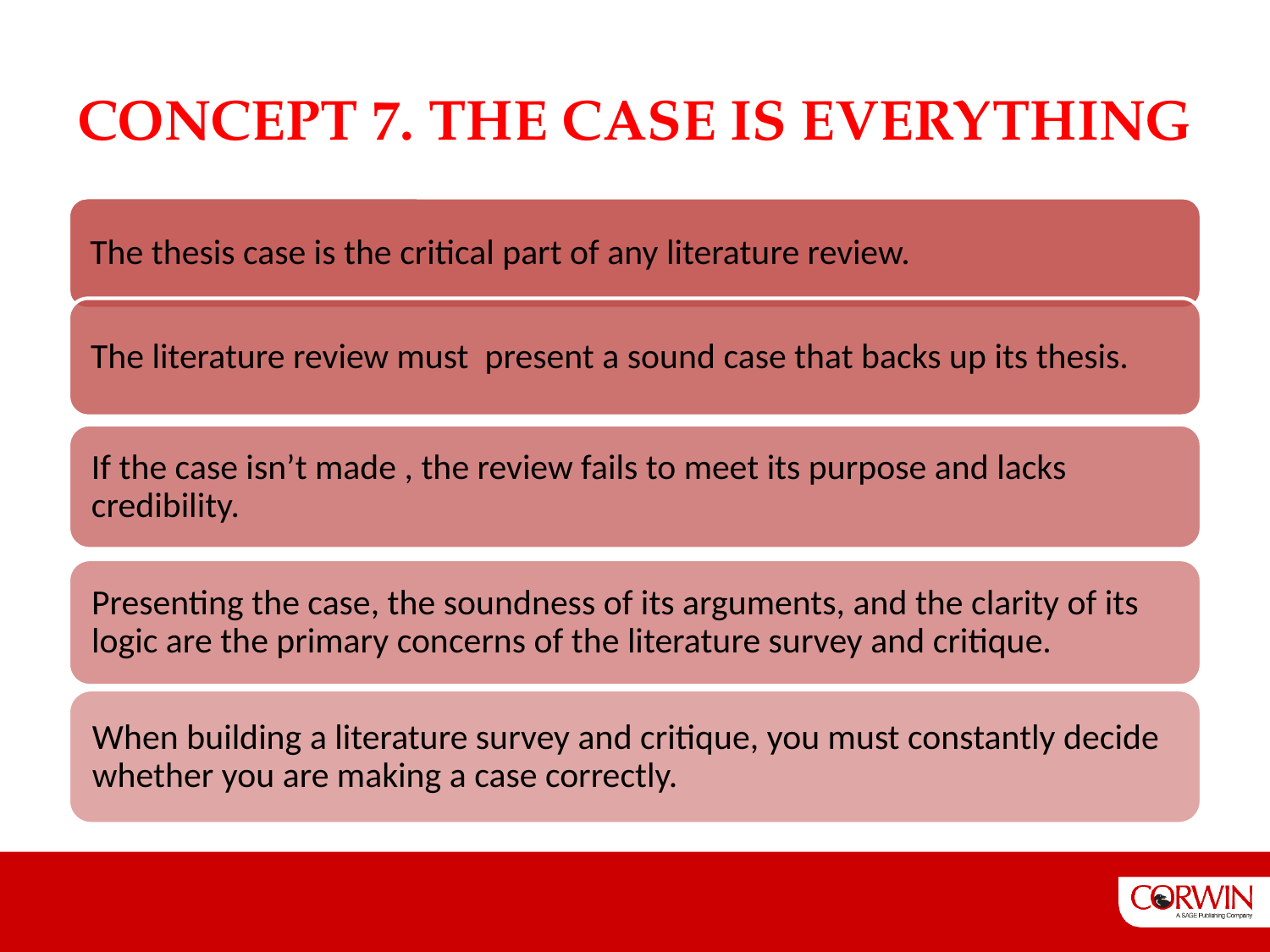

# CONCEPT 7. THE CASE IS EVERYTHING
The thesis case is the critical part of any literature review.
The literature review must  present a sound case that backs up its thesis.
If the case isn’t made , the review fails to meet its purpose and lacks credibility.
Presenting the case, the soundness of its arguments, and the clarity of its logic are the primary concerns of the literature survey and critique.
When building a literature survey and critique, you must constantly decide whether you are making a case correctly.